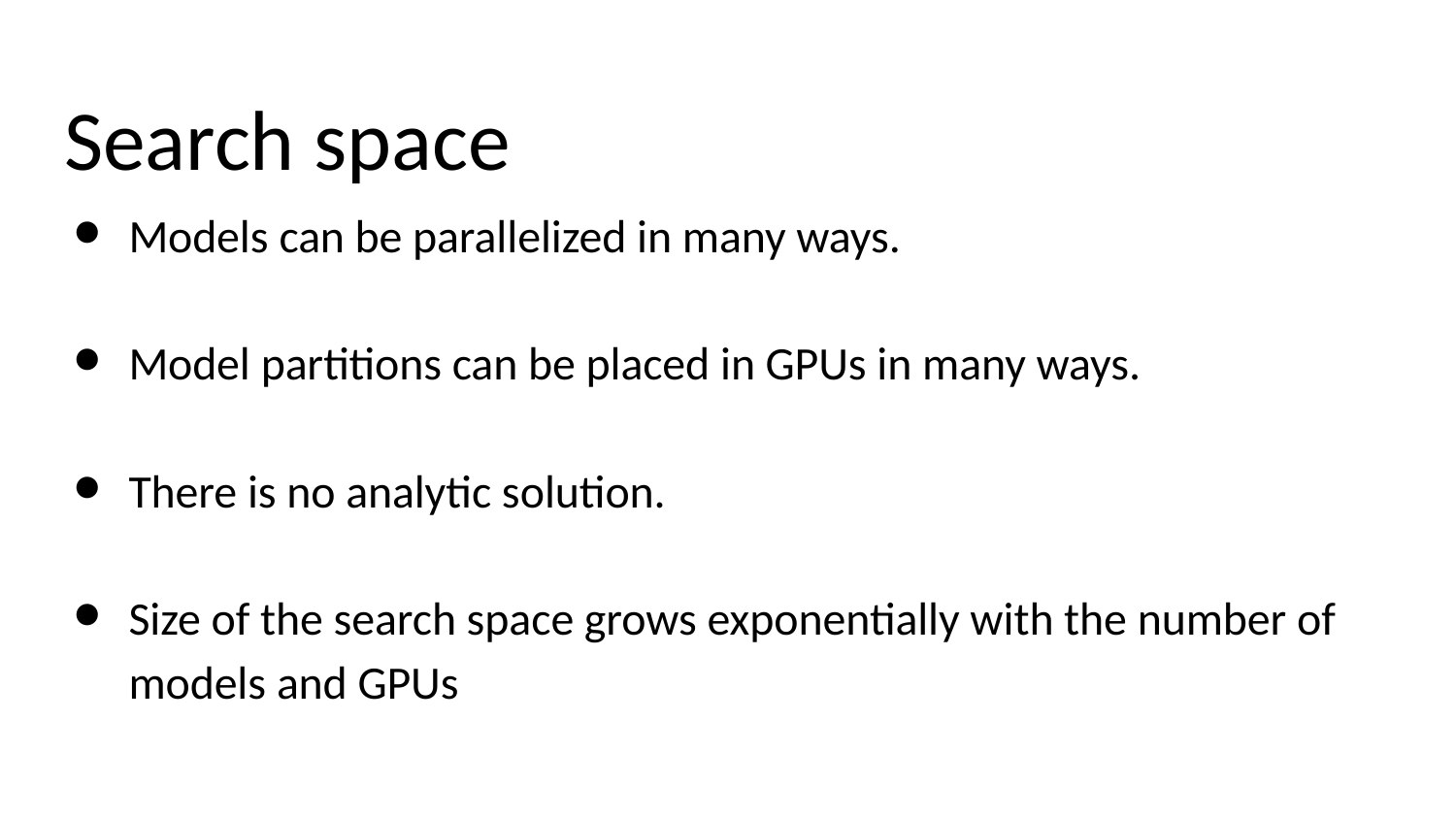

# Search space

Models can be parallelized in many ways.

Model partitions can be placed in GPUs in many ways.

There is no analytic solution.

Size of the search space grows exponentially with the number of models and GPUs